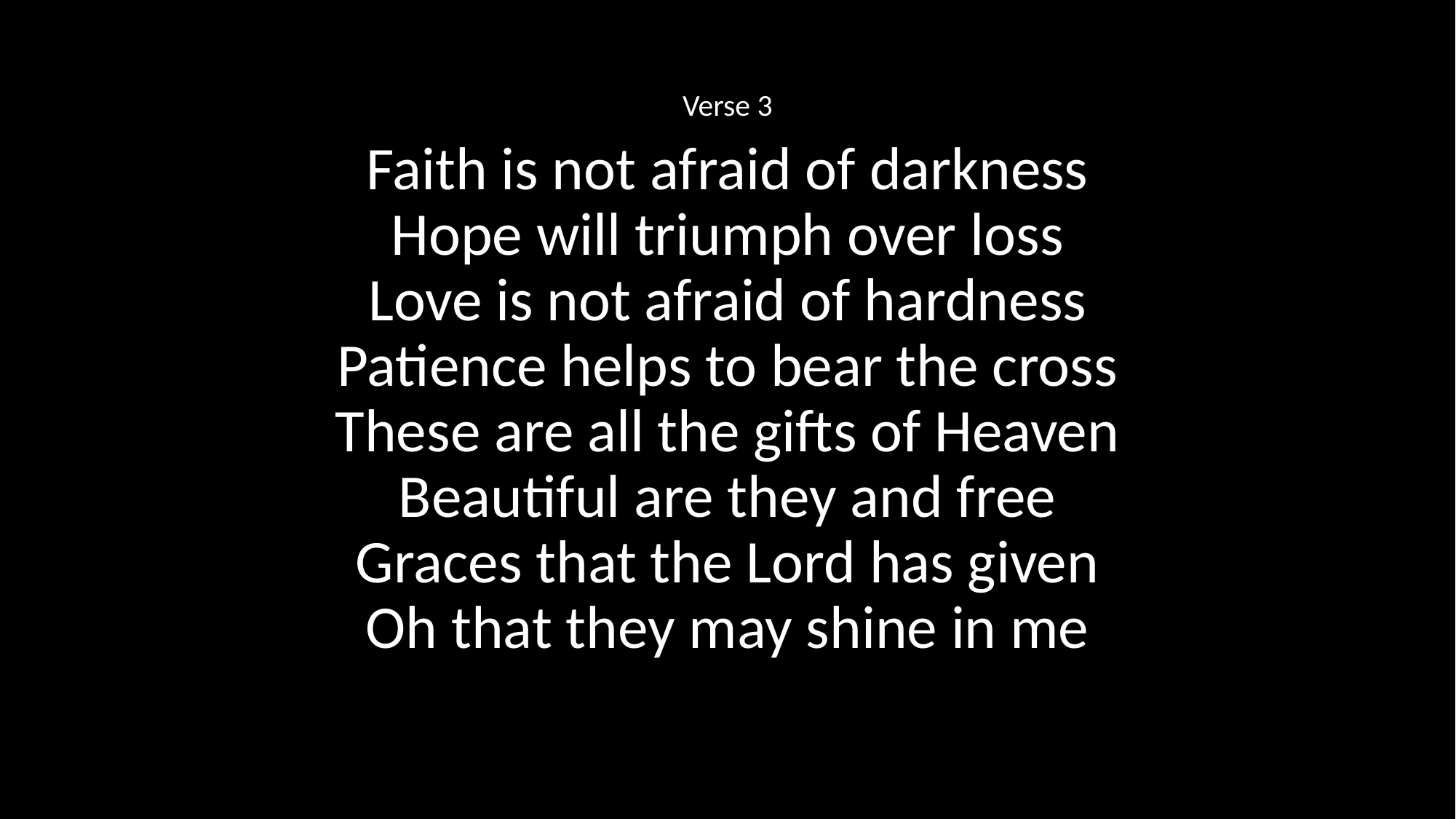

Verse 3
Faith is not afraid of darkness
Hope will triumph over loss
Love is not afraid of hardness
Patience helps to bear the cross
These are all the gifts of Heaven
Beautiful are they and free
Graces that the Lord has given
Oh that they may shine in me